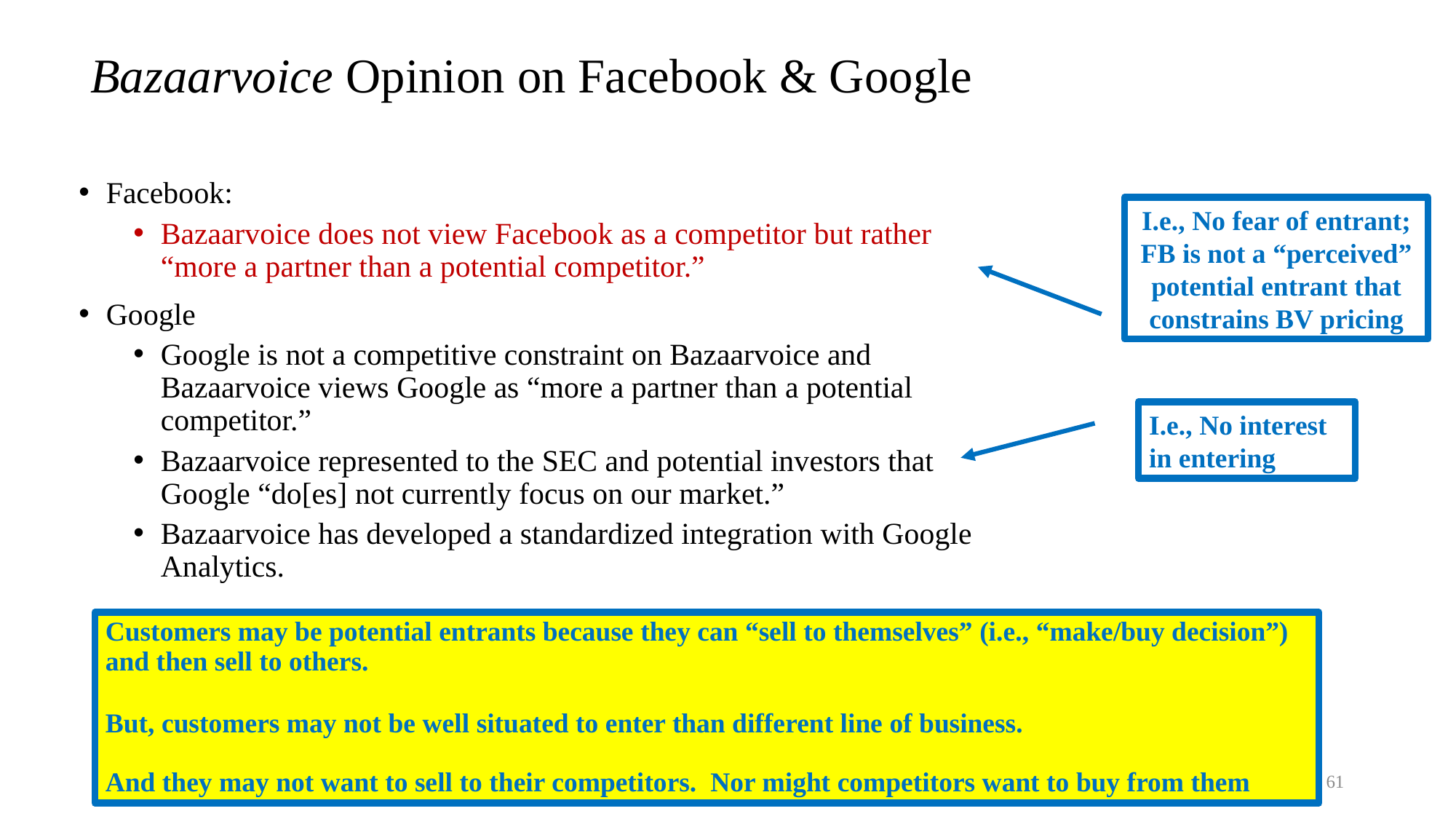

# Bazaarvoice Opinion on Facebook & Google
Facebook:
Bazaarvoice does not view Facebook as a competitor but rather “more a partner than a potential competitor.”
Google
Google is not a competitive constraint on Bazaarvoice and Bazaarvoice views Google as “more a partner than a potential competitor.”
Bazaarvoice represented to the SEC and potential investors that Google “do[es] not currently focus on our market.”
Bazaarvoice has developed a standardized integration with Google Analytics.
I.e., No fear of entrant; FB is not a “perceived” potential entrant that constrains BV pricing
I.e., No interest
in entering
Customers may be potential entrants because they can “sell to themselves” (i.e., “make/buy decision”) and then sell to others.
But, customers may not be well situated to enter than different line of business.
And they may not want to sell to their competitors.  Nor might competitors want to buy from them
61